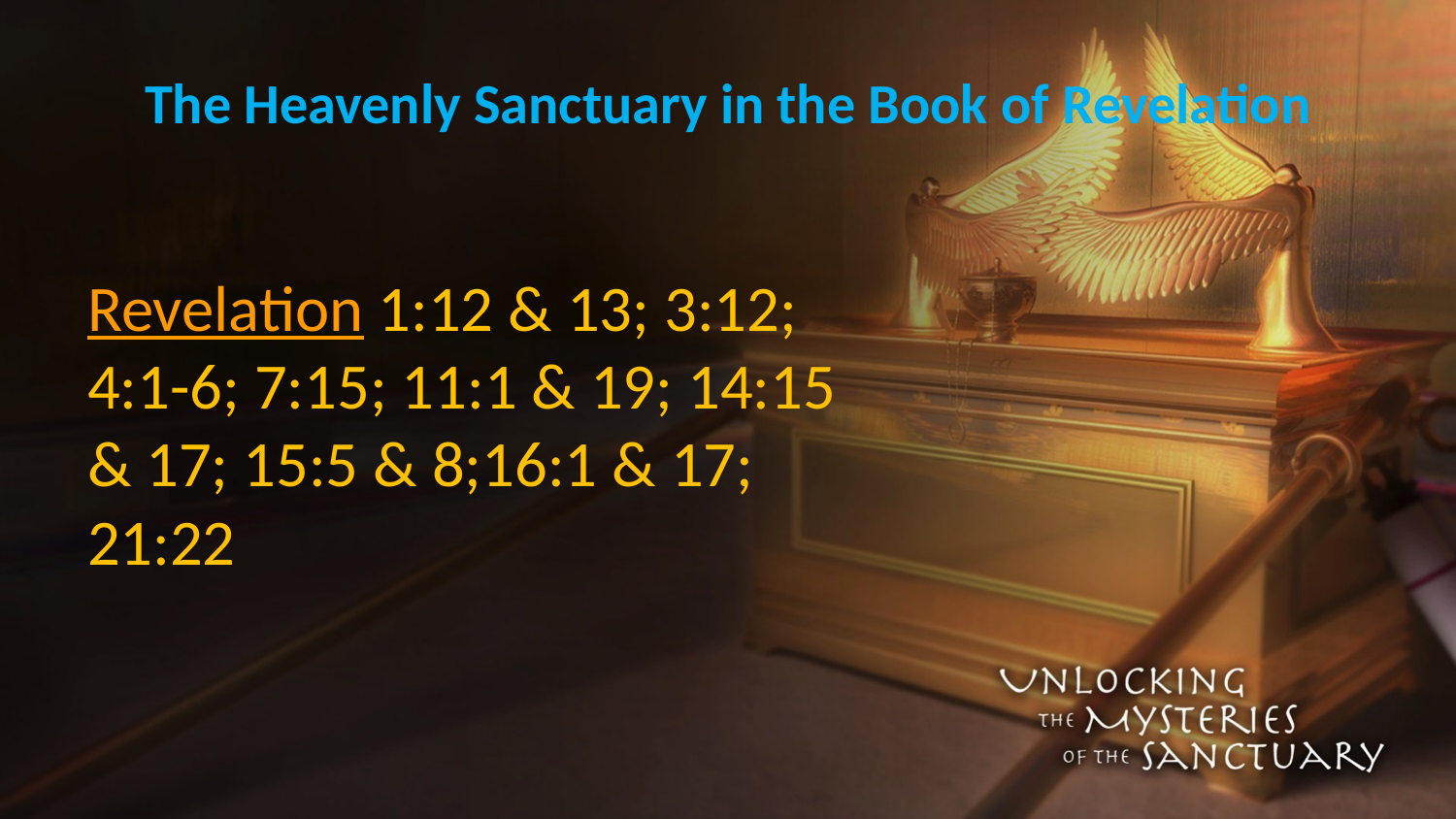

# The Heavenly Sanctuary in the Book of Revelation

Revelation 1:12 & 13; 3:12; 4:1-6; 7:15; 11:1 & 19; 14:15 & 17; 15:5 & 8;16:1 & 17; 21:22